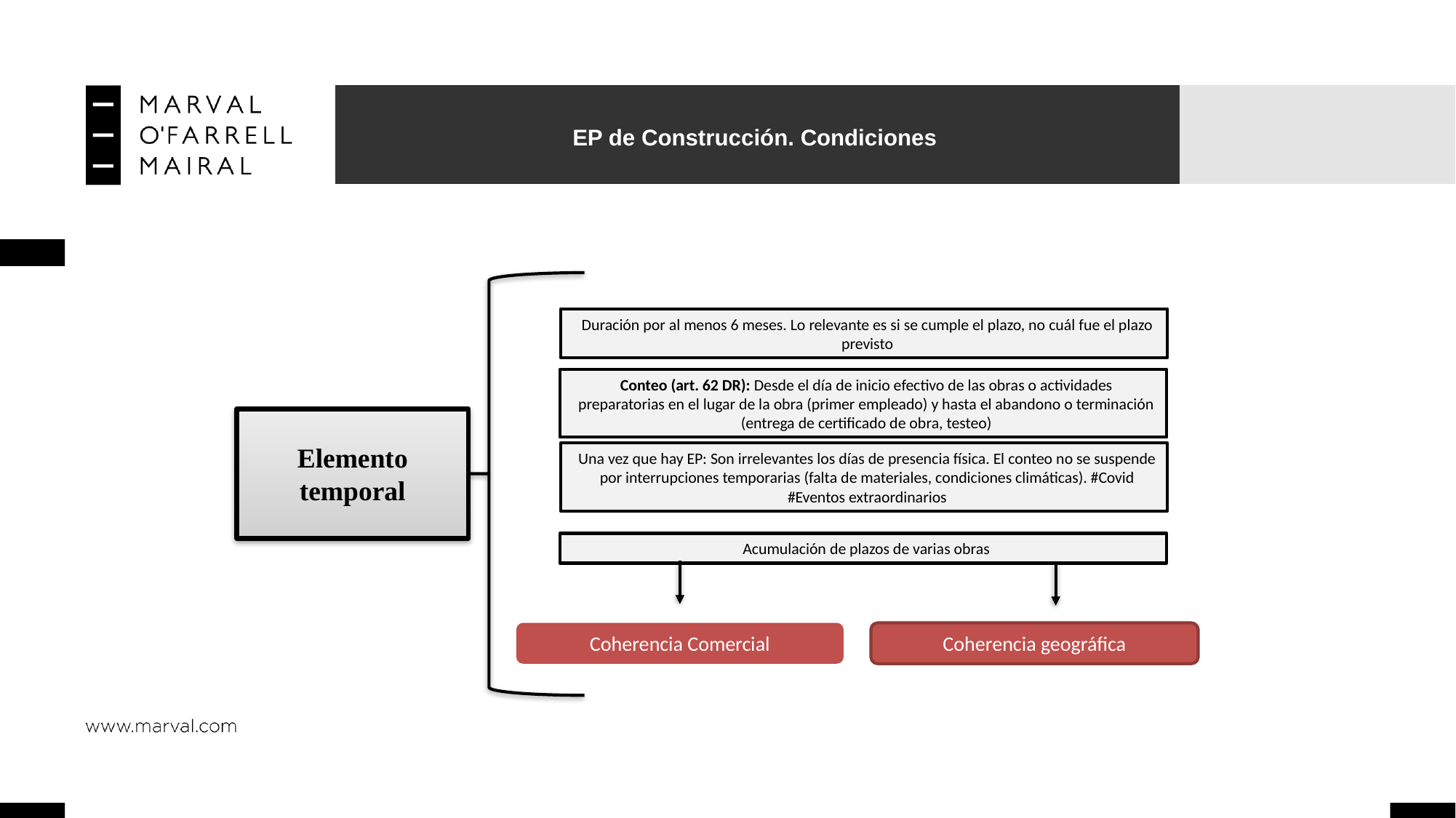

# EP de Construcción. Condiciones

Duración por al menos 6 meses. Lo relevante es si se cumple el plazo, no cuál fue el plazo previsto
Conteo (art. 62 DR): Desde el día de inicio efectivo de las obras o actividades preparatorias en el lugar de la obra (primer empleado) y hasta el abandono o terminación (entrega de certificado de obra, testeo)
Elemento temporal
Una vez que hay EP: Son irrelevantes los días de presencia física. El conteo no se suspende por interrupciones temporarias (falta de materiales, condiciones climáticas). #Covid #Eventos extraordinarios
Acumulación de plazos de varias obras
Coherencia geográfica
Coherencia Comercial